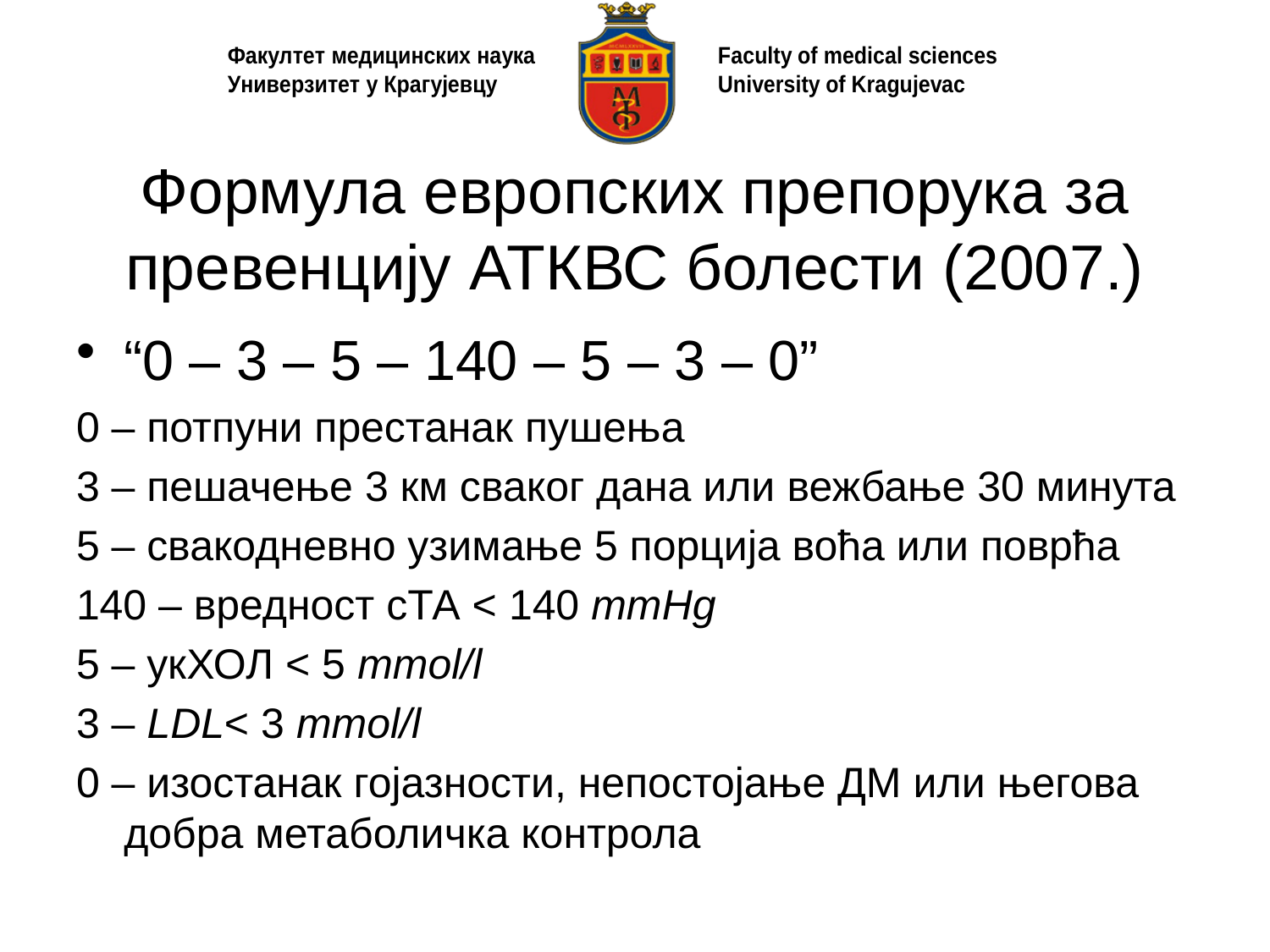

# Формула европских препорука за превенцију АТКВС болести (2007.)
“0 – 3 – 5 – 140 – 5 – 3 – 0”
0 – потпуни престанак пушења
3 – пешачење 3 км сваког дана или вежбање 30 минута
5 – свакодневно узимање 5 порција воћа или поврћа
140 – вредност сТА < 140 mmHg
5 – укХОЛ < 5 mmol/l
3 – LDL< 3 mmol/l
0 – изостанак гојазности, непостојање ДМ или његова добра метаболичка контрола